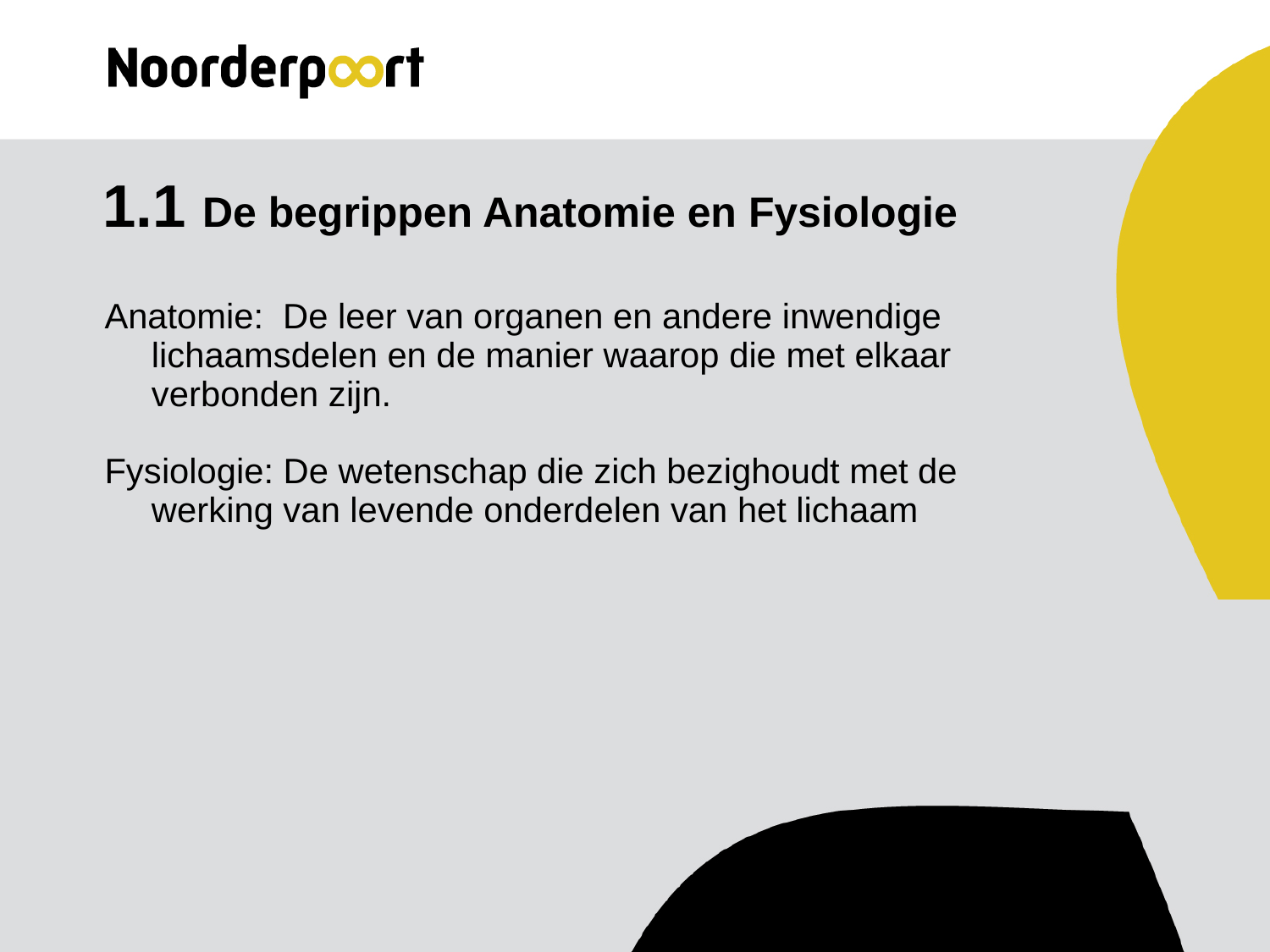

# 1.1 De begrippen Anatomie en Fysiologie
Anatomie:  De leer van organen en andere inwendige lichaamsdelen en de manier waarop die met elkaar verbonden zijn.

Fysiologie: De wetenschap die zich bezighoudt met de werking van levende onderdelen van het lichaam